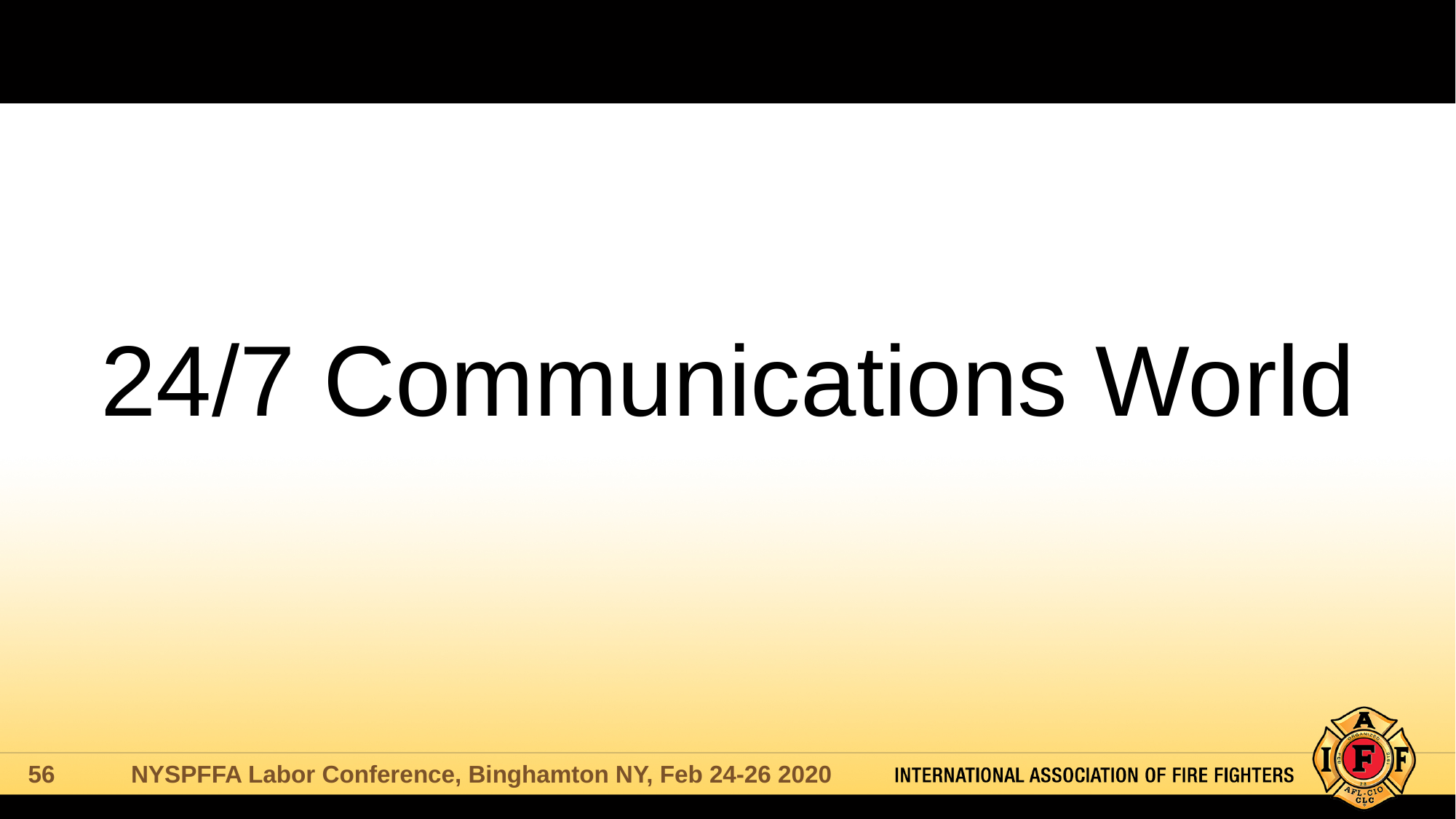

# 24/7 Communications World
NYSPFFA Labor Conference, Binghamton NY, Feb 24-26 2020